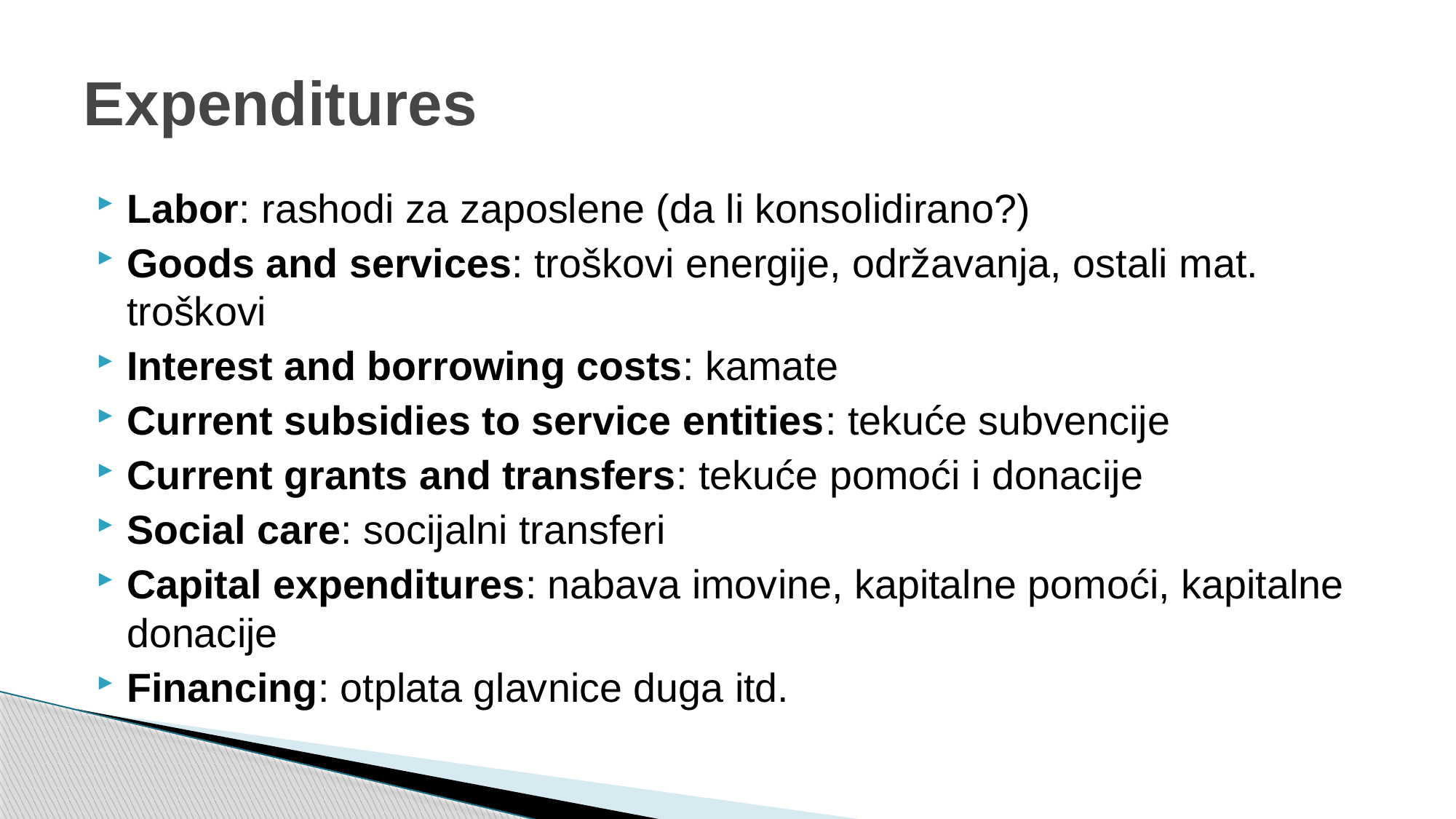

# Expenditures
Labor: rashodi za zaposlene (da li konsolidirano?)
Goods and services: troškovi energije, održavanja, ostali mat. troškovi
Interest and borrowing costs: kamate
Current subsidies to service entities: tekuće subvencije
Current grants and transfers: tekuće pomoći i donacije
Social care: socijalni transferi
Capital expenditures: nabava imovine, kapitalne pomoći, kapitalne donacije
Financing: otplata glavnice duga itd.